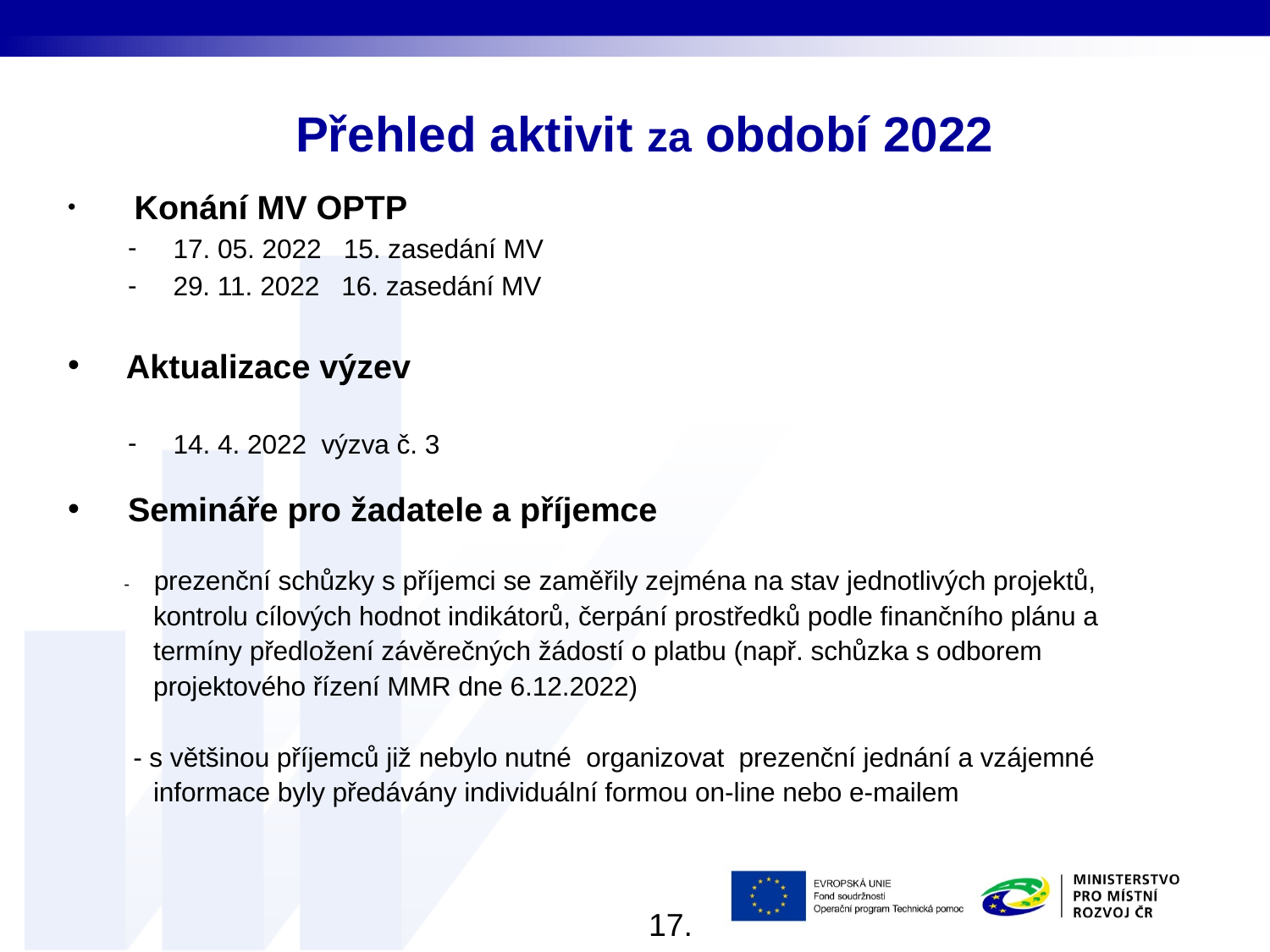

Konání MV OPTP
17. 05. 2022   15. zasedání MV
29. 11. 2022   16. zasedání MV

Aktualizace výzev

14. 4. 2022  výzva č. 3

Semináře pro žadatele a příjemce

           -     prezenční schůzky s příjemci se zaměřily zejména na stav jednotlivých projektů,
         kontrolu cílových hodnot indikátorů, čerpání prostředků podle finančního plánu a
         termíny předložení závěrečných žádostí o platbu (např. schůzka s odborem
         projektového řízení MMR dne 6.12.2022)

	     - s většinou příjemců již nebylo nutné  organizovat  prezenční jednání a vzájemné
         informace byly předávány individuální formou on-line nebo e-mailem

# Přehled aktivit za období 2022
17.